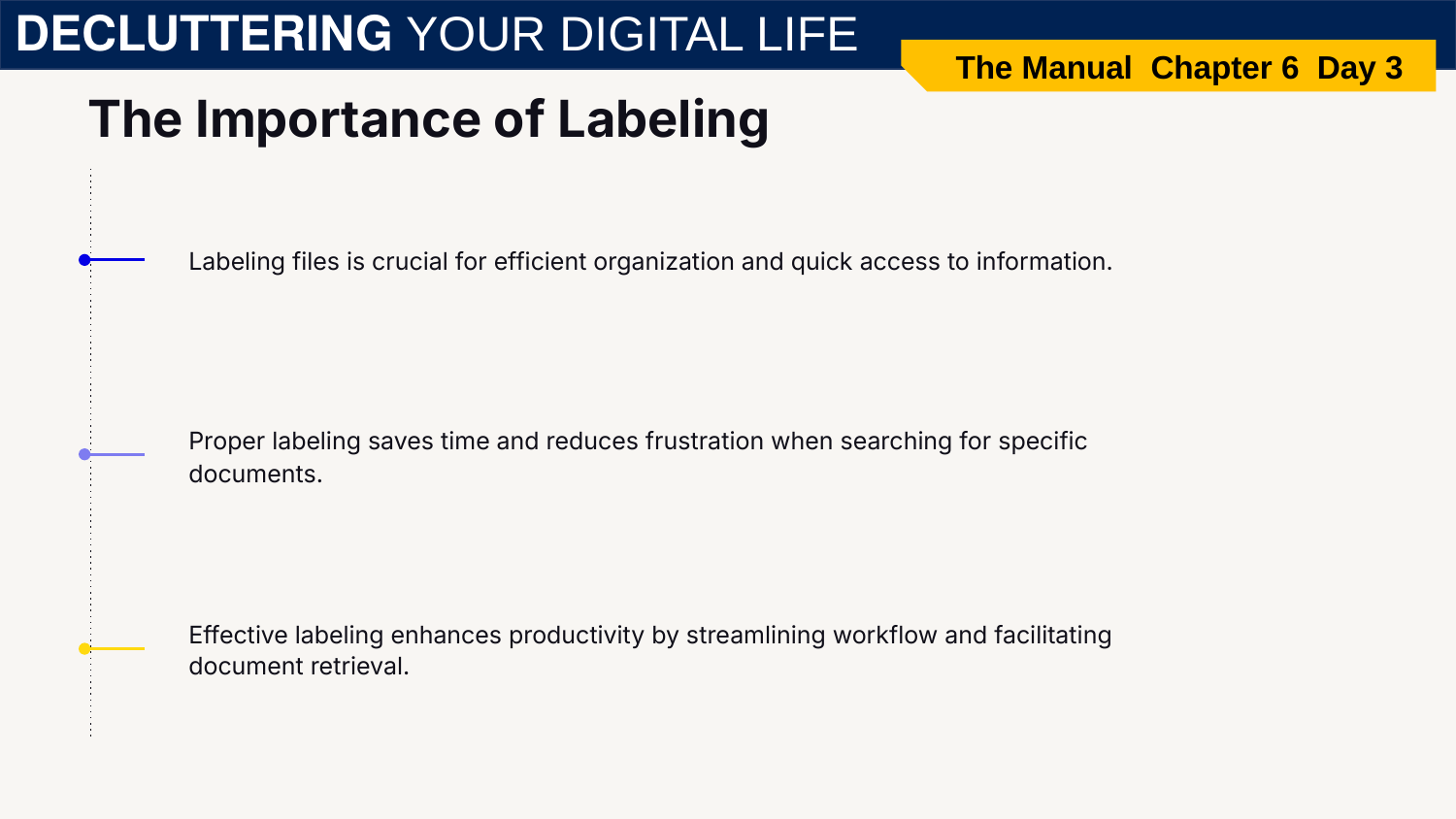

DECLUTTERING YOUR DIGITAL LIFE
The Manual  Chapter 6  Day 3

# The Importance of Labeling
Labeling files is crucial for efficient organization and quick access to information.
Proper labeling saves time and reduces frustration when searching for specific documents.
Effective labeling enhances productivity by streamlining workflow and facilitating document retrieval.